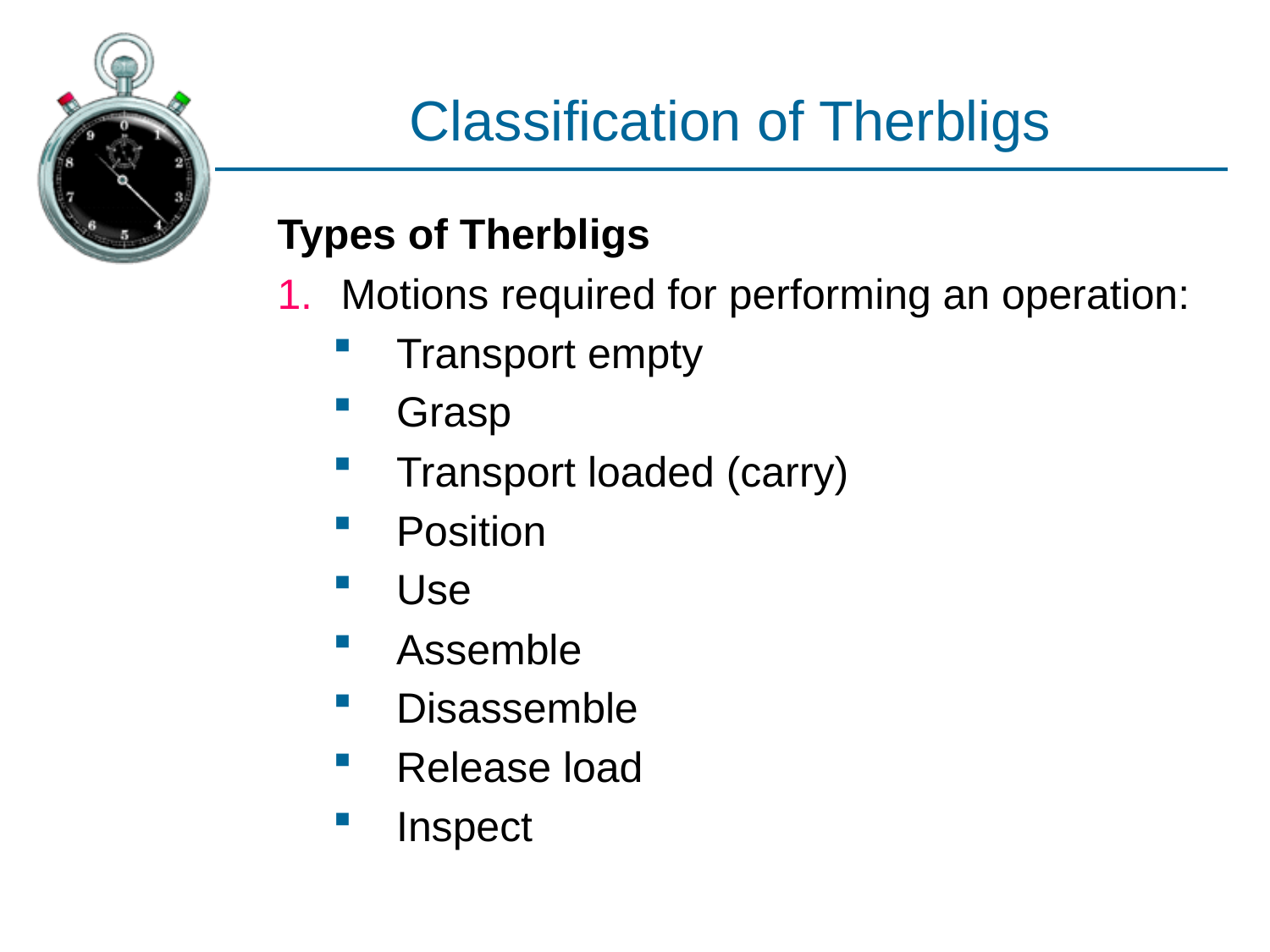

# Classification of Therbligs
Types of Therbligs
Motions required for performing an operation:
Transport empty
Grasp
Transport loaded (carry)
Position
Use
Assemble
Disassemble
Release load
Inspect